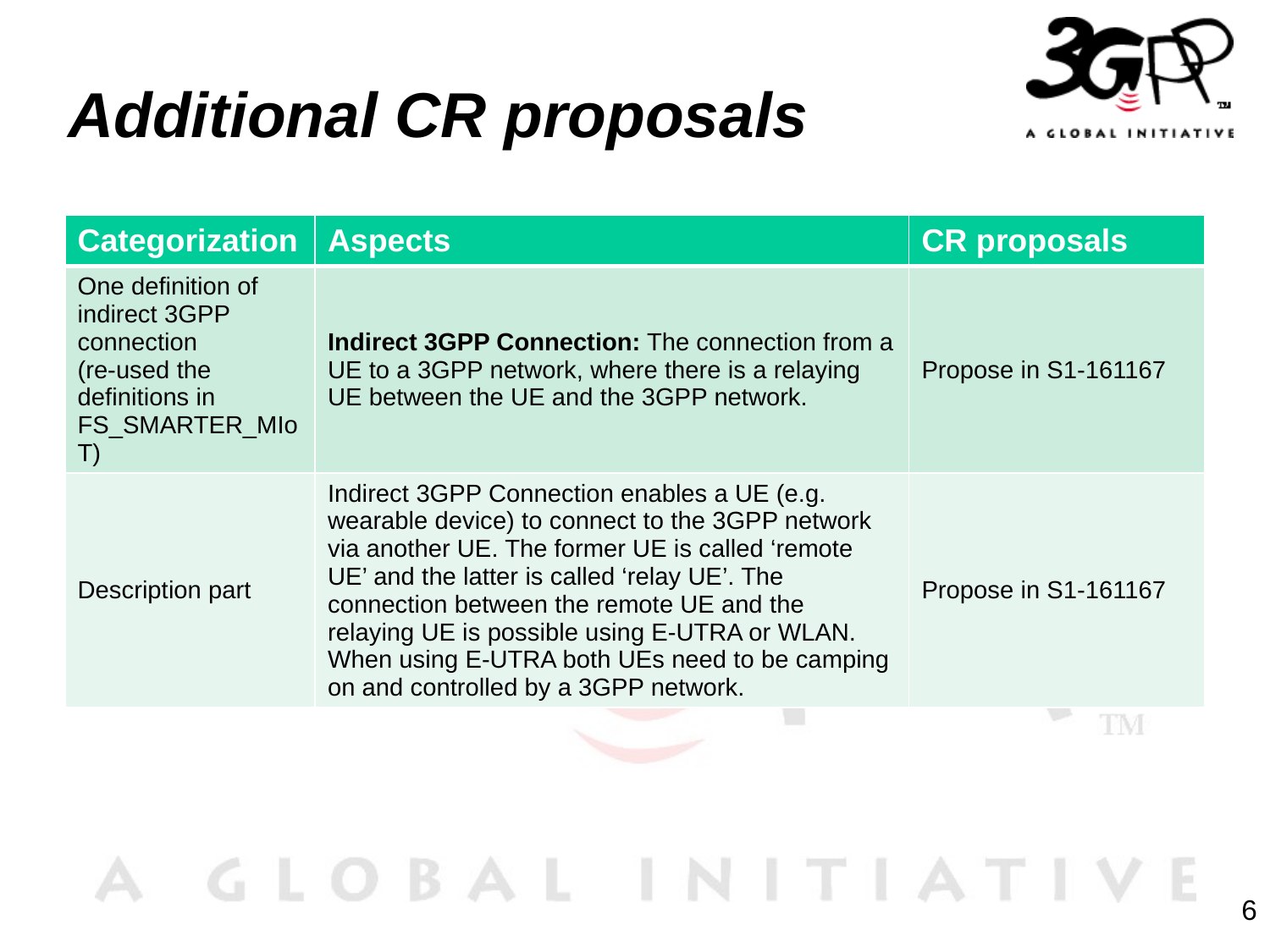

# Additional CR proposals
| Categorization | Aspects | CR proposals |
| --- | --- | --- |
| One definition of indirect 3GPP connection (re-used the definitions in FS\_SMARTER\_MIoT) | Indirect 3GPP Connection: The connection from a UE to a 3GPP network, where there is a relaying UE between the UE and the 3GPP network. | Propose in S1-161167 |
| Description part | Indirect 3GPP Connection enables a UE (e.g. wearable device) to connect to the 3GPP network via another UE. The former UE is called ‘remote UE’ and the latter is called ‘relay UE’. The connection between the remote UE and the relaying UE is possible using E-UTRA or WLAN. When using E-UTRA both UEs need to be camping on and controlled by a 3GPP network. | Propose in S1-161167 |
6